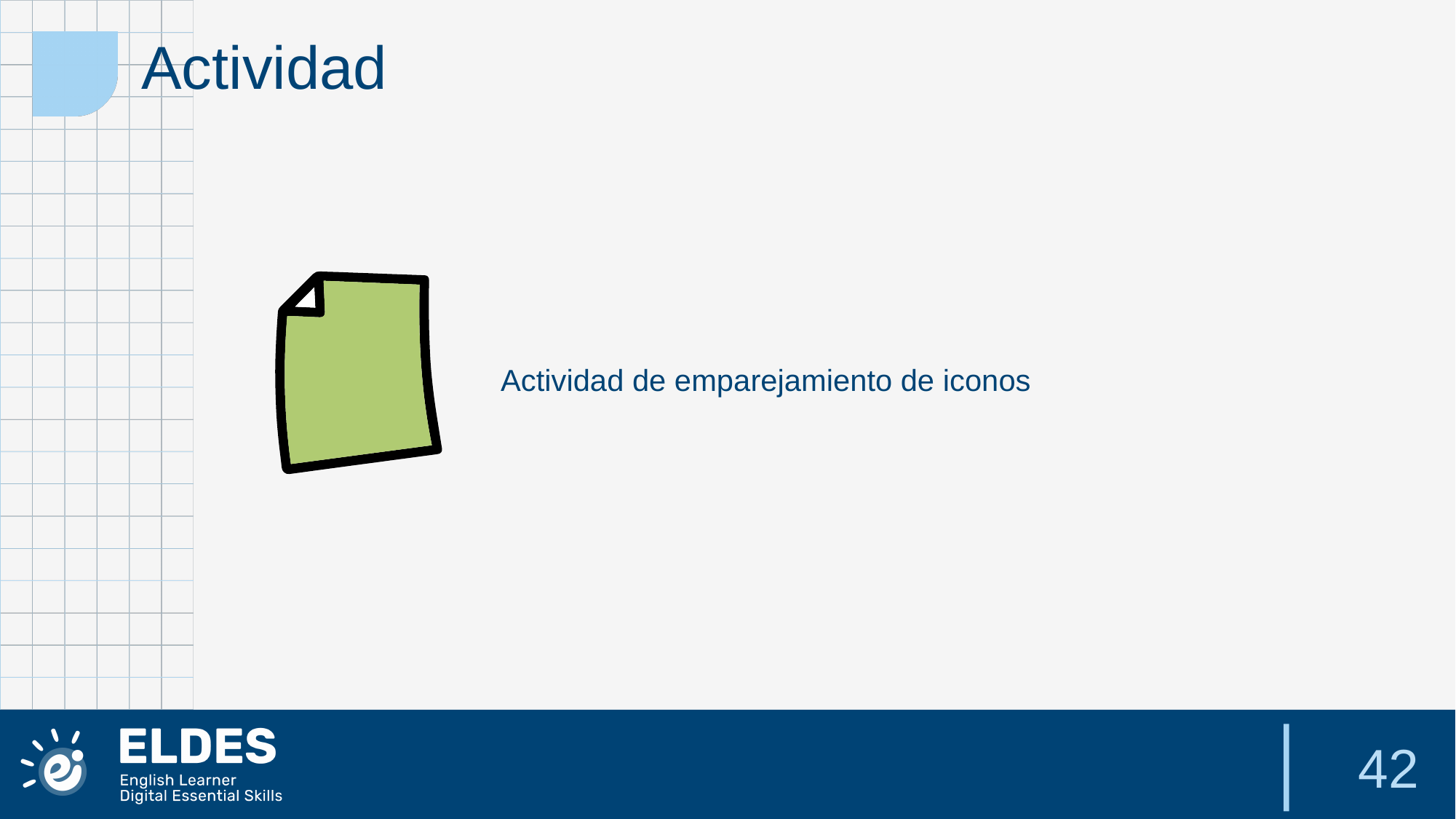

Actividad

Actividad de emparejamiento de iconos
42